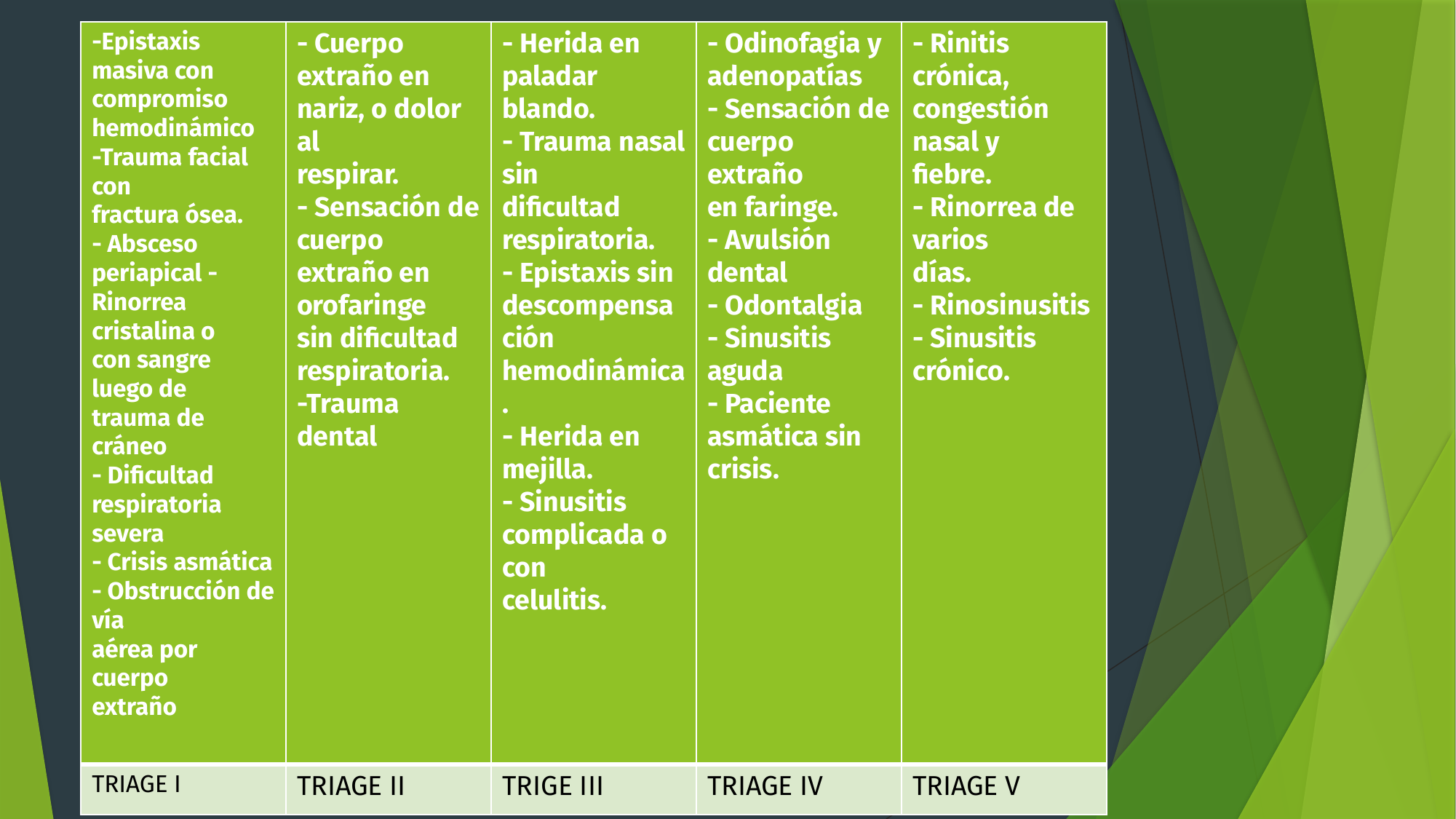

| -Epistaxis masiva con compromiso hemodinámico -Trauma facial con fractura ósea. - Absceso periapical - Rinorrea cristalina o con sangre luego de trauma de cráneo - Dificultad respiratoria severa - Crisis asmática - Obstrucción de vía aérea por cuerpo extraño | - Cuerpo extraño en nariz, o dolor al respirar. - Sensación de cuerpo extraño en orofaringe sin dificultad respiratoria. -Trauma dental | - Herida en paladar blando. - Trauma nasal sin dificultad respiratoria. - Epistaxis sin descompensación hemodinámica. - Herida en mejilla. - Sinusitis complicada o con celulitis. | - Odinofagia y adenopatías - Sensación de cuerpo extraño en faringe. - Avulsión dental - Odontalgia - Sinusitis aguda - Paciente asmática sin crisis. | - Rinitis crónica, congestión nasal y fiebre. - Rinorrea de varios días. - Rinosinusitis - Sinusitis crónico. |
| --- | --- | --- | --- | --- |
| TRIAGE I | TRIAGE II | TRIGE III | TRIAGE IV | TRIAGE V |